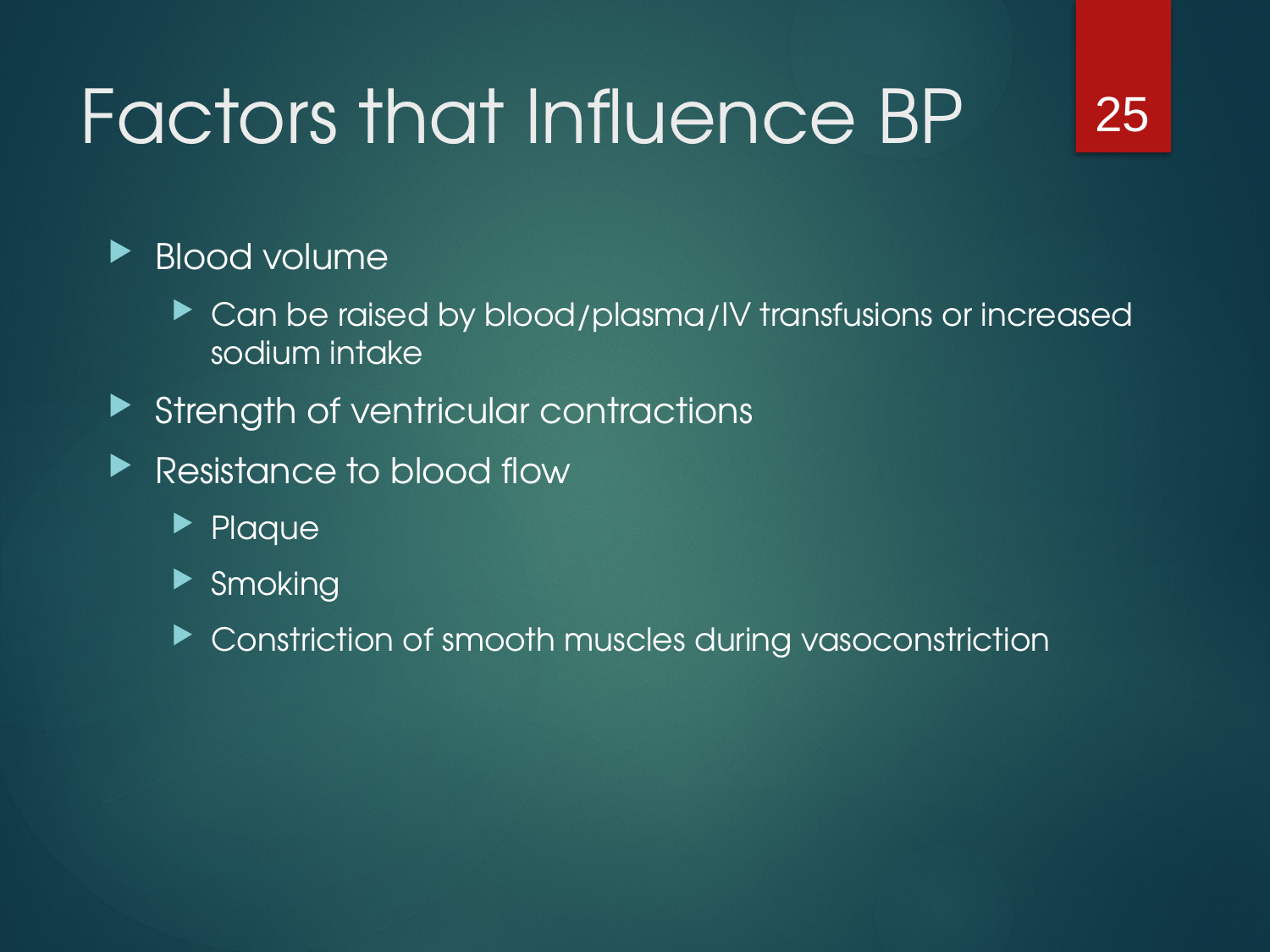

25
# Factors that Influence BP
Blood volume
Can be raised by blood/plasma/IV transfusions or increased sodium intake
Strength of ventricular contractions
Resistance to blood flow
Plaque
Smoking
Constriction of smooth muscles during vasoconstriction